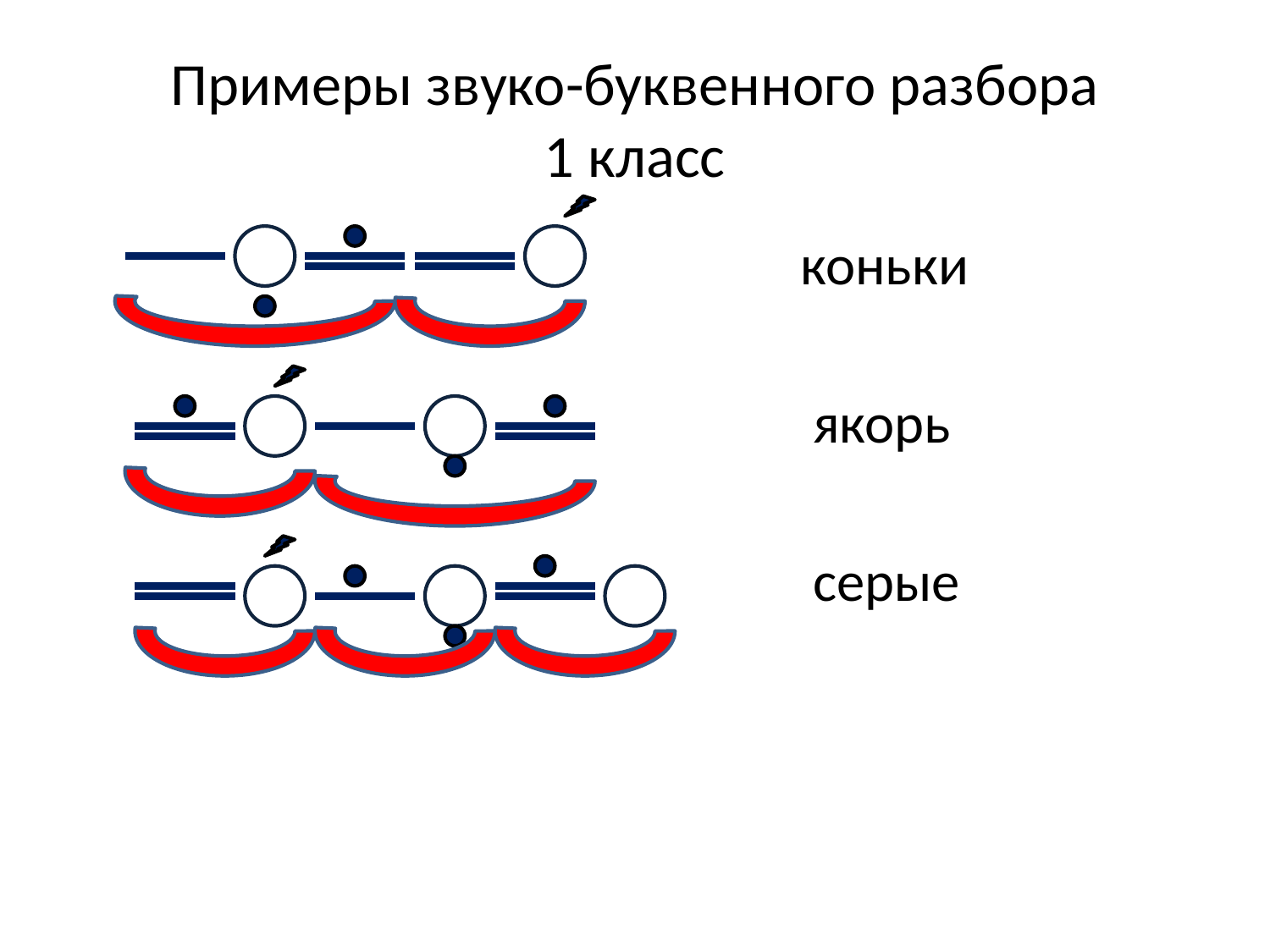

# Примеры звуко-буквенного разбора 1 класс

                                                         коньки

                                                          якорь

                                                          серые